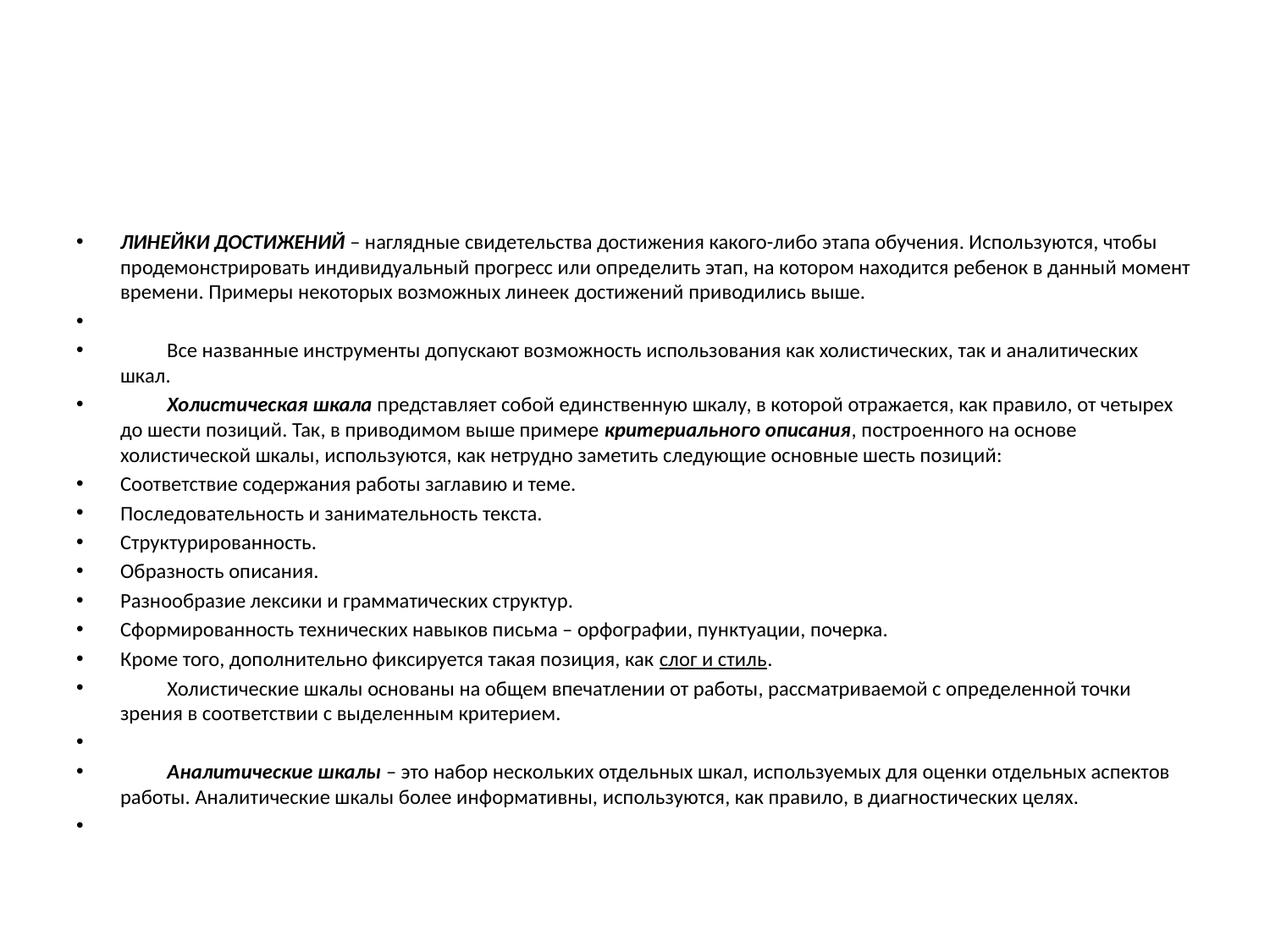

#
Линейки достижений – наглядные свидетельства достижения какого-либо этапа обучения. Используются, чтобы продемонстрировать индивидуальный прогресс или определить этап, на котором находится ребенок в данный момент времени. Примеры некоторых возможных линеек достижений приводились выше.

          Все названные инструменты допускают возможность использования как холистических, так и аналитических шкал.
	Холистическая шкала представляет собой единственную шкалу, в которой отражается, как правило, от четырех до шести позиций. Так, в приводимом выше примере критериального описания, построенного на основе холистической шкалы, используются, как нетрудно заметить следующие основные шесть позиций:
Соответствие содержания работы заглавию и теме.
Последовательность и занимательность текста.
Структурированность.
Образность описания.
Разнообразие лексики и грамматических структур.
Сформированность технических навыков письма – орфографии, пунктуации, почерка.
Кроме того, дополнительно фиксируется такая позиция, как слог и стиль.
	Холистические шкалы основаны на общем впечатлении от работы, рассматриваемой с определенной точки зрения в соответствии с выделенным критерием.

	Аналитические шкалы – это набор нескольких отдельных шкал, используемых для оценки отдельных аспектов работы. Аналитические шкалы более информативны, используются, как правило, в диагностических целях.